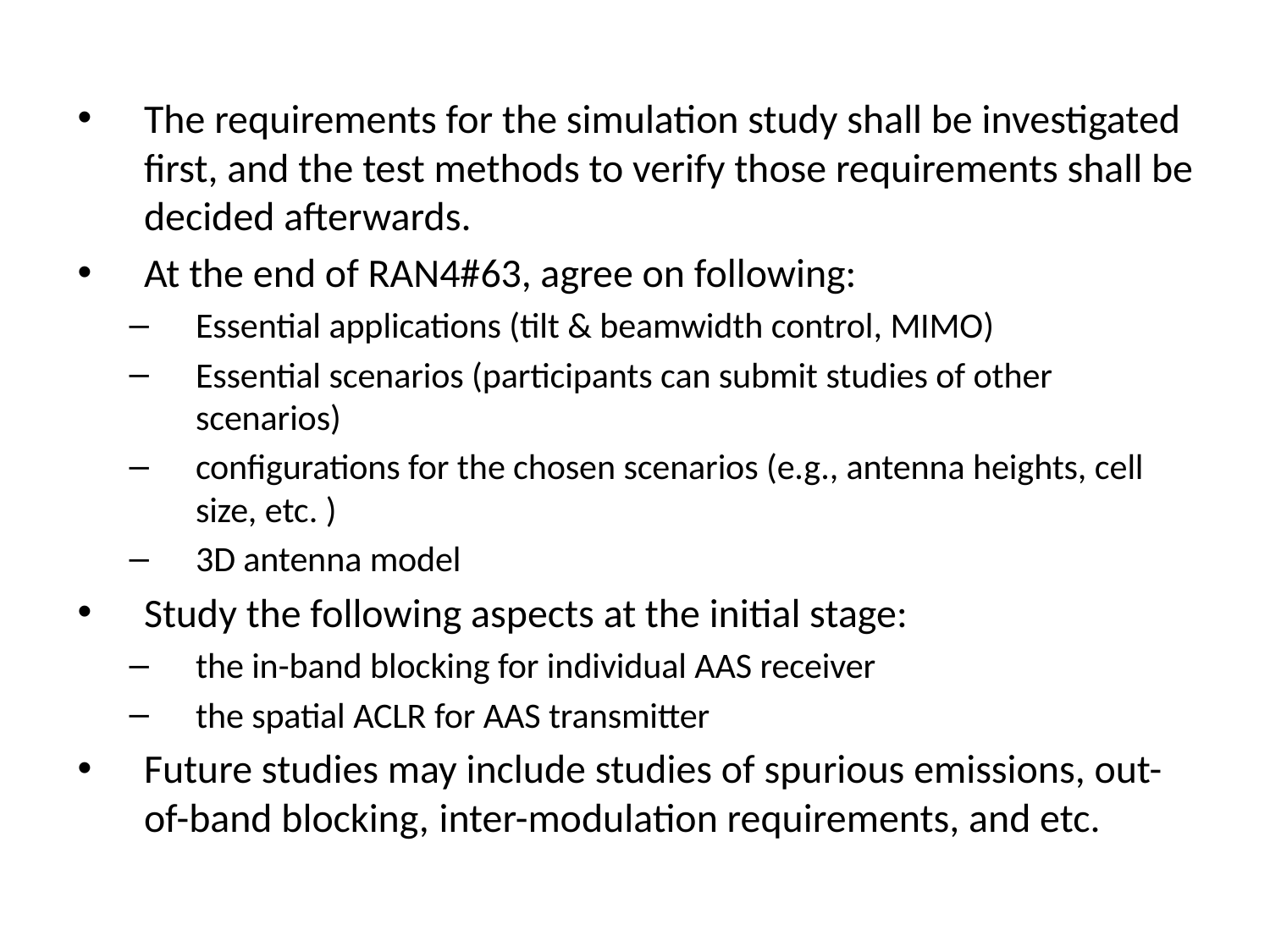

The requirements for the simulation study shall be investigated first, and the test methods to verify those requirements shall be decided afterwards.
At the end of RAN4#63, agree on following:
Essential applications (tilt & beamwidth control, MIMO)
Essential scenarios (participants can submit studies of other scenarios)
configurations for the chosen scenarios (e.g., antenna heights, cell size, etc. )
3D antenna model
Study the following aspects at the initial stage:
the in-band blocking for individual AAS receiver
the spatial ACLR for AAS transmitter
Future studies may include studies of spurious emissions, out-of-band blocking, inter-modulation requirements, and etc.